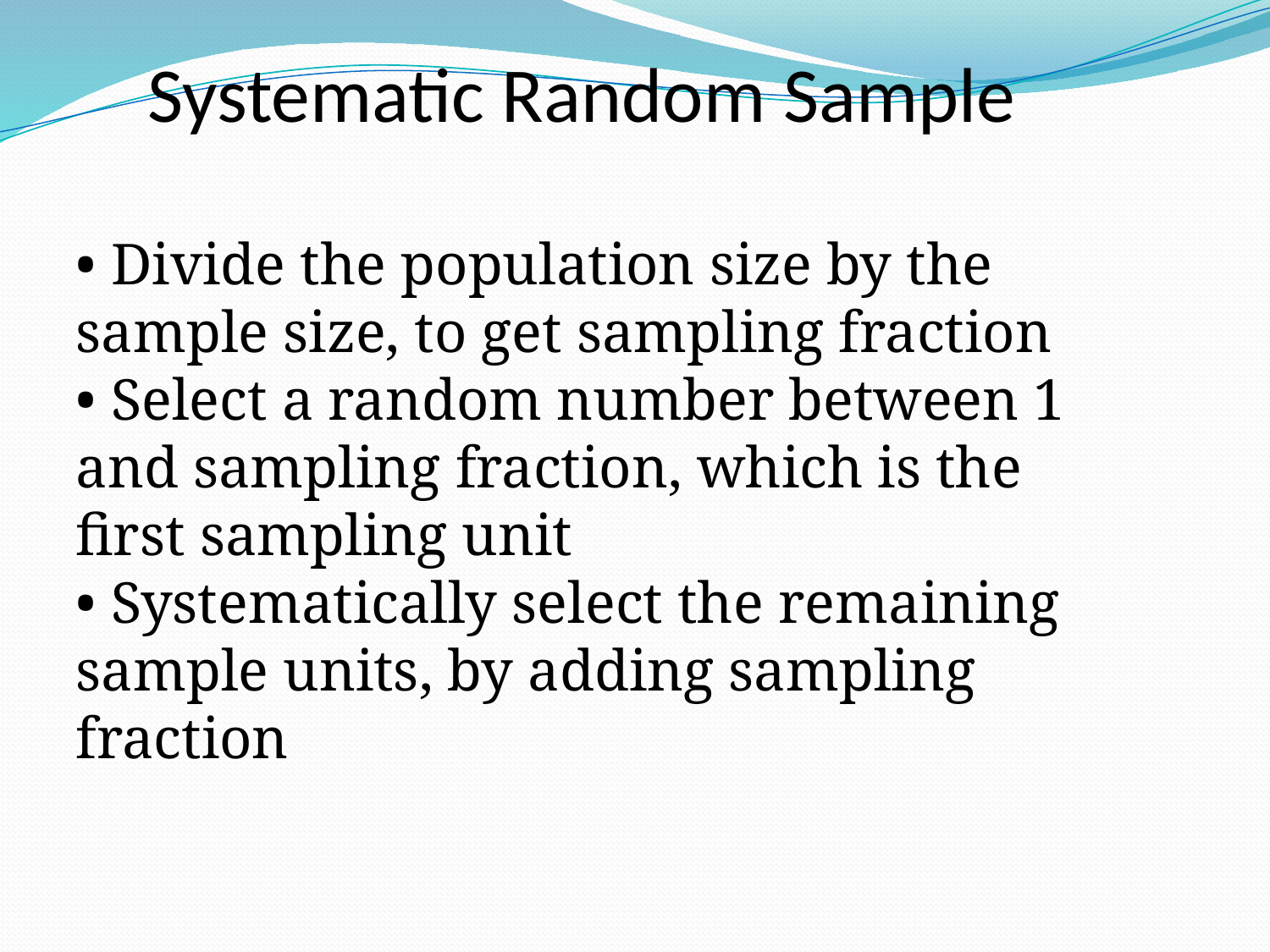

Systematic Random Sample
• Divide the population size by the sample size, to get sampling fraction
• Select a random number between 1 and sampling fraction, which is the first sampling unit
• Systematically select the remaining sample units, by adding sampling fraction